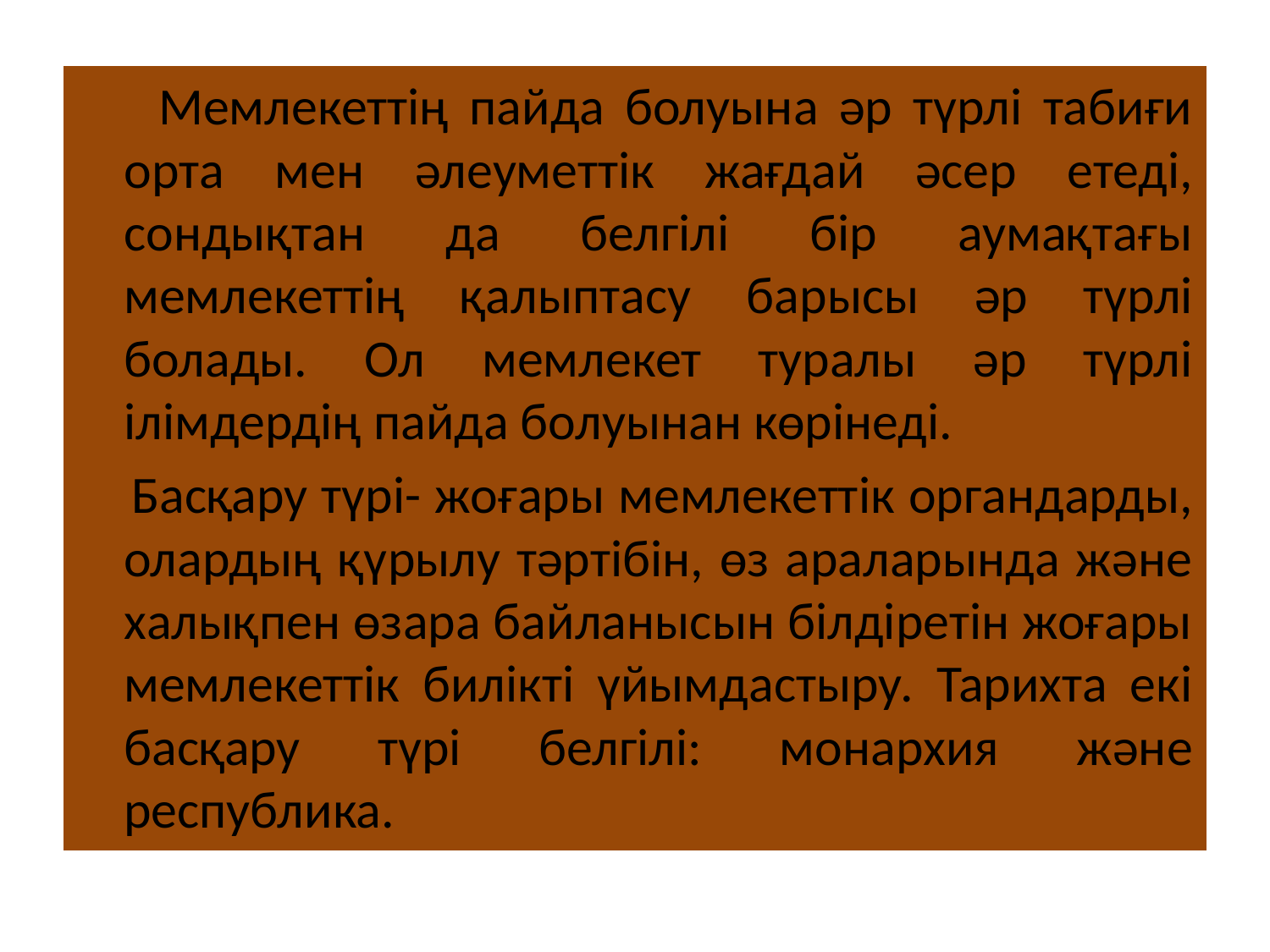

Мемлекеттің пайда болуына әр түрлі табиғи орта мен әлеуметтік жағдай әсер етеді, сондықтан да белгілі бір аумақтағы мемлекеттің қалыптасу барысы әр түрлі болады. Ол мемлекет туралы әр түрлі ілімдердің пайда болуынан көрінеді.
    Басқару түрi- жоғары мемлекеттік органдарды, олардың қүрылу тәртібін, өз араларында және халықпен өзара байланысын білдіретін жоғары мемлекеттік билікті үйымдастыру. Тарихта екі басқару түрі белгілі: монархия және республика.